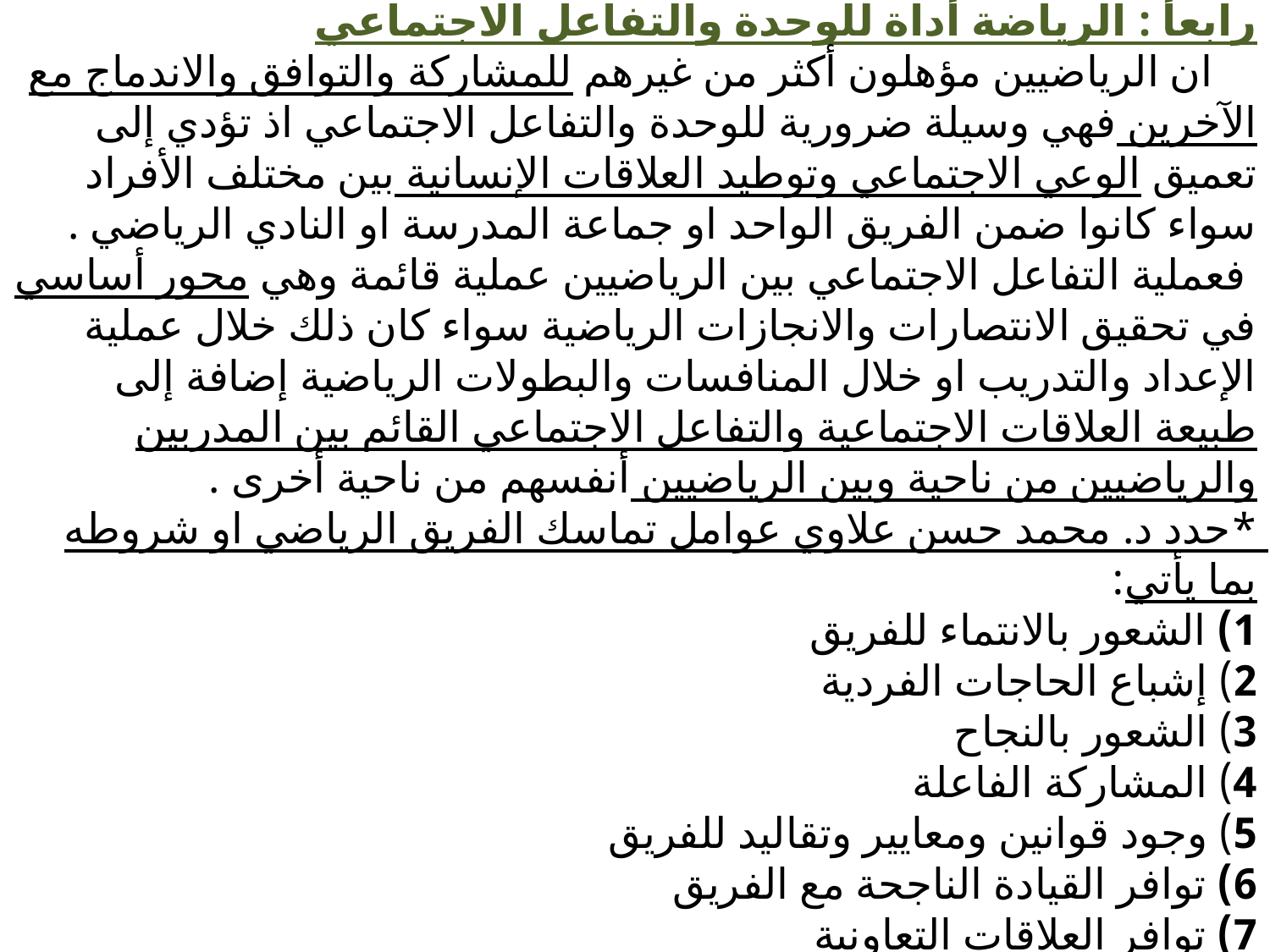

# رابعأ : الرياضة أداة للوحدة والتفاعل الاجتماعي ان الرياضيين مؤهلون أكثر من غيرهم للمشاركة والتوافق والاندماج مع الآخرين فهي وسيلة ضرورية للوحدة والتفاعل الاجتماعي اذ تؤدي إلى تعميق الوعي الاجتماعي وتوطيد العلاقات الإنسانية بين مختلف الأفراد سواء كانوا ضمن الفريق الواحد او جماعة المدرسة او النادي الرياضي . فعملية التفاعل الاجتماعي بين الرياضيين عملية قائمة وهي محور أساسي في تحقيق الانتصارات والانجازات الرياضية سواء كان ذلك خلال عملية الإعداد والتدريب او خلال المنافسات والبطولات الرياضية إضافة إلى طبيعة العلاقات الاجتماعية والتفاعل الاجتماعي القائم بين المدربين والرياضيين من ناحية وبين الرياضيين أنفسهم من ناحية أخرى . *حدد د. محمد حسن علاوي عوامل تماسك الفريق الرياضي او شروطه بما يأتي: 1) الشعور بالانتماء للفريق 2) إشباع الحاجات الفردية 3) الشعور بالنجاح 4) المشاركة الفاعلة 5) وجود قوانين ومعايير وتقاليد للفريق 6) توافر القيادة الناجحة مع الفريق 7) توافر العلاقات التعاونية